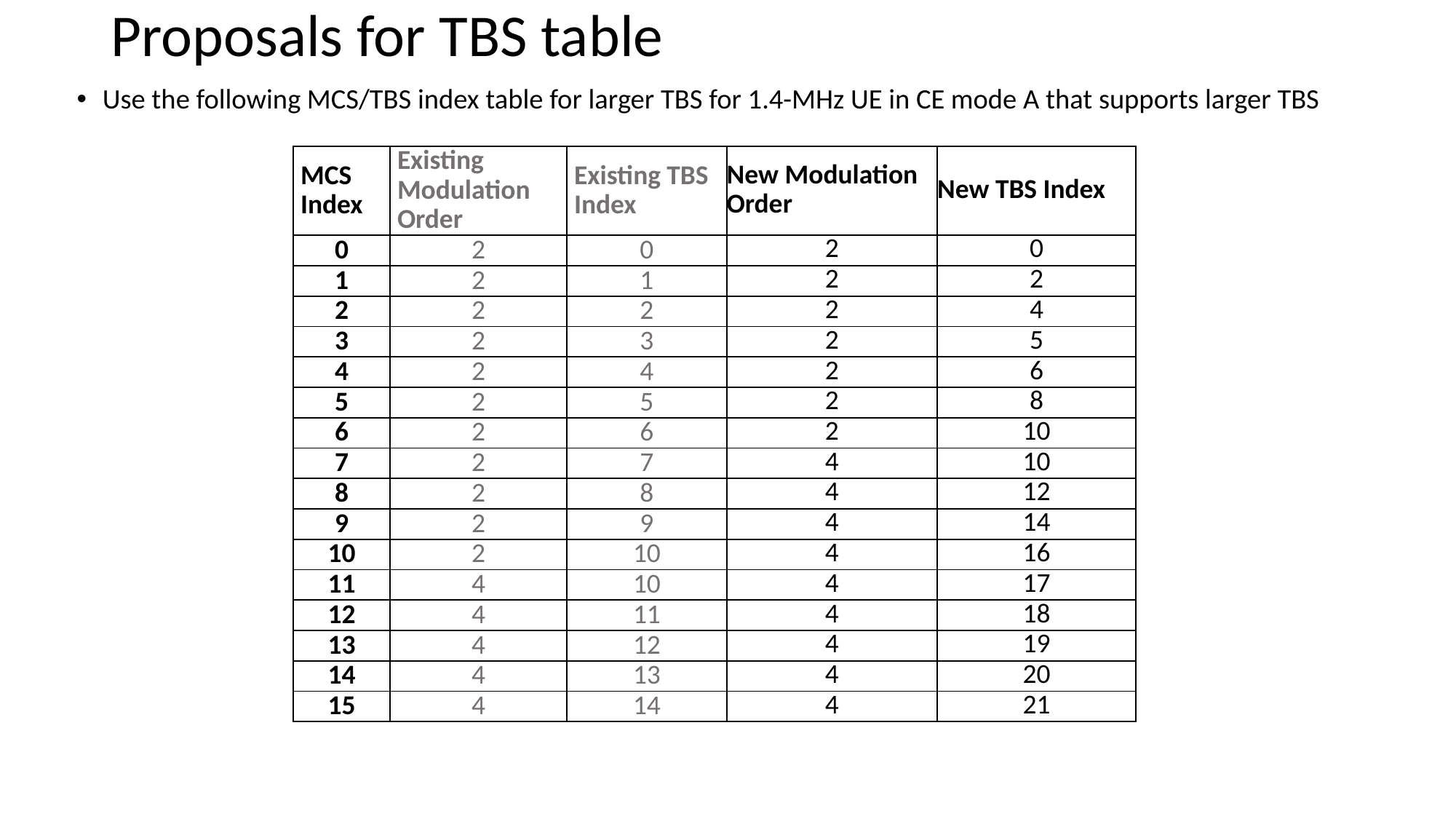

Proposals for TBS table
Use the following MCS/TBS index table for larger TBS for 1.4-MHz UE in CE mode A that supports larger TBS
| MCS Index | Existing Modulation Order | Existing TBS Index | New Modulation Order | New TBS Index |
| --- | --- | --- | --- | --- |
| 0 | 2 | 0 | 2 | 0 |
| 1 | 2 | 1 | 2 | 2 |
| 2 | 2 | 2 | 2 | 4 |
| 3 | 2 | 3 | 2 | 5 |
| 4 | 2 | 4 | 2 | 6 |
| 5 | 2 | 5 | 2 | 8 |
| 6 | 2 | 6 | 2 | 10 |
| 7 | 2 | 7 | 4 | 10 |
| 8 | 2 | 8 | 4 | 12 |
| 9 | 2 | 9 | 4 | 14 |
| 10 | 2 | 10 | 4 | 16 |
| 11 | 4 | 10 | 4 | 17 |
| 12 | 4 | 11 | 4 | 18 |
| 13 | 4 | 12 | 4 | 19 |
| 14 | 4 | 13 | 4 | 20 |
| 15 | 4 | 14 | 4 | 21 |